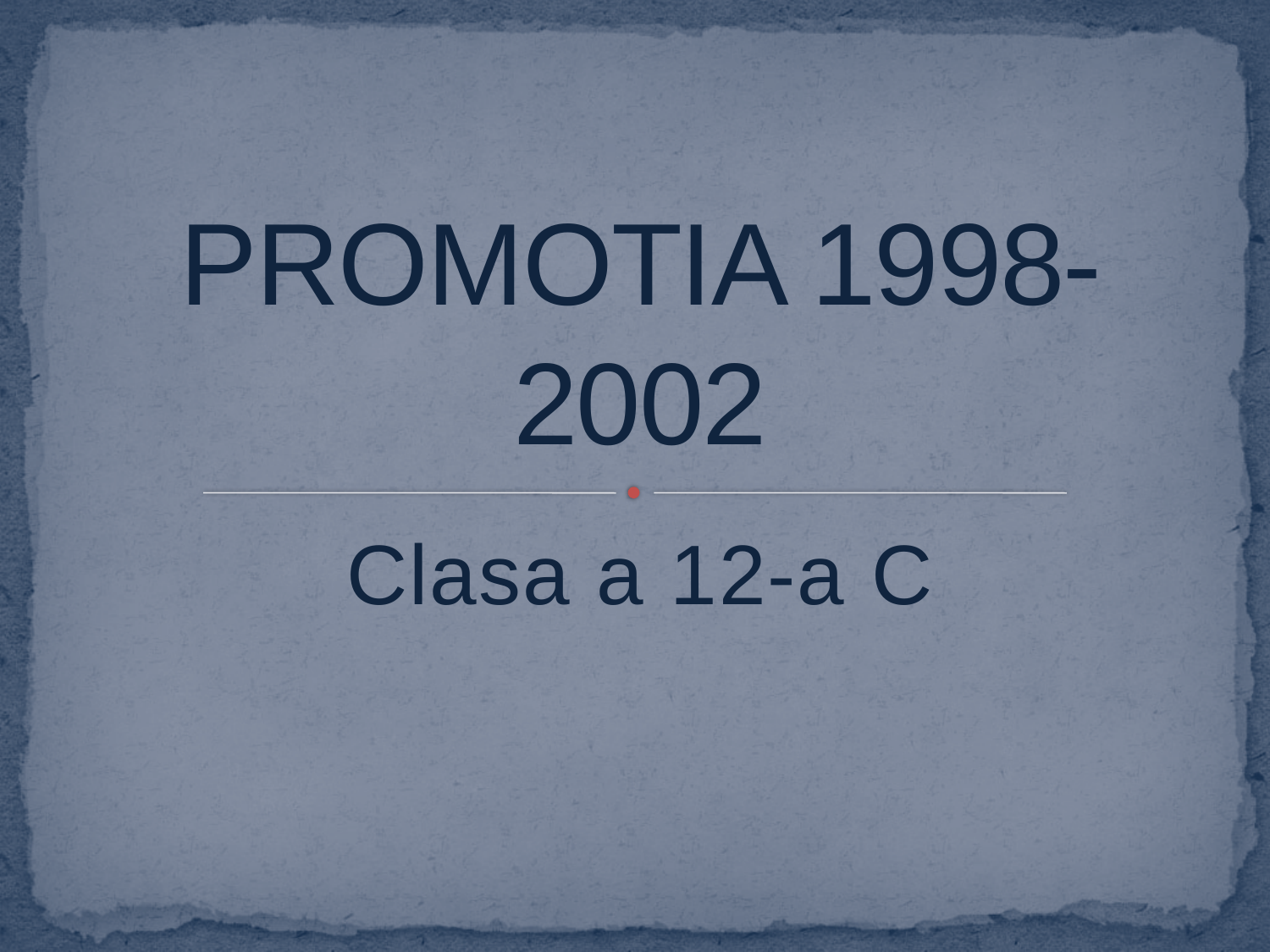

# PROMOTIA 1998-2002
Clasa a 12-a C